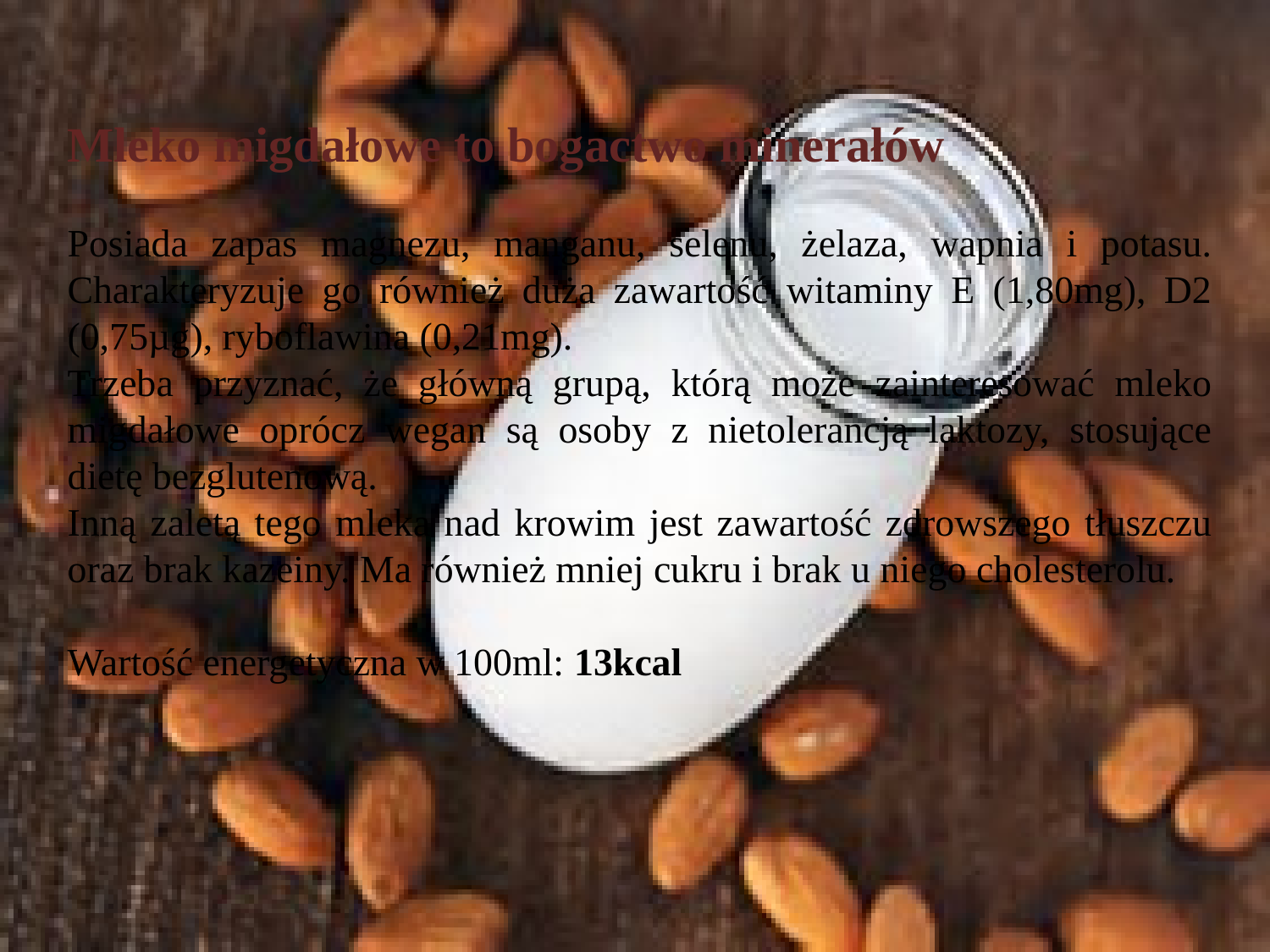

Mleko migdałowe to bogactwo minerałów

Posiada zapas magnezu, manganu, selenu, żelaza, wapnia i potasu. Charakteryzuje go również duża zawartość witaminy E (1,80mg), D2 (0,75µg), ryboflawina (0,21mg).
Trzeba przyznać, że główną grupą, którą może zainteresować mleko migdałowe oprócz wegan są osoby z nietolerancją laktozy, stosujące dietę bezglutenową.
Inną zaletą tego mleka nad krowim jest zawartość zdrowszego tłuszczu oraz brak kazeiny. Ma również mniej cukru i brak u niego cholesterolu.

Wartość energetyczna w 100ml: 13kcal